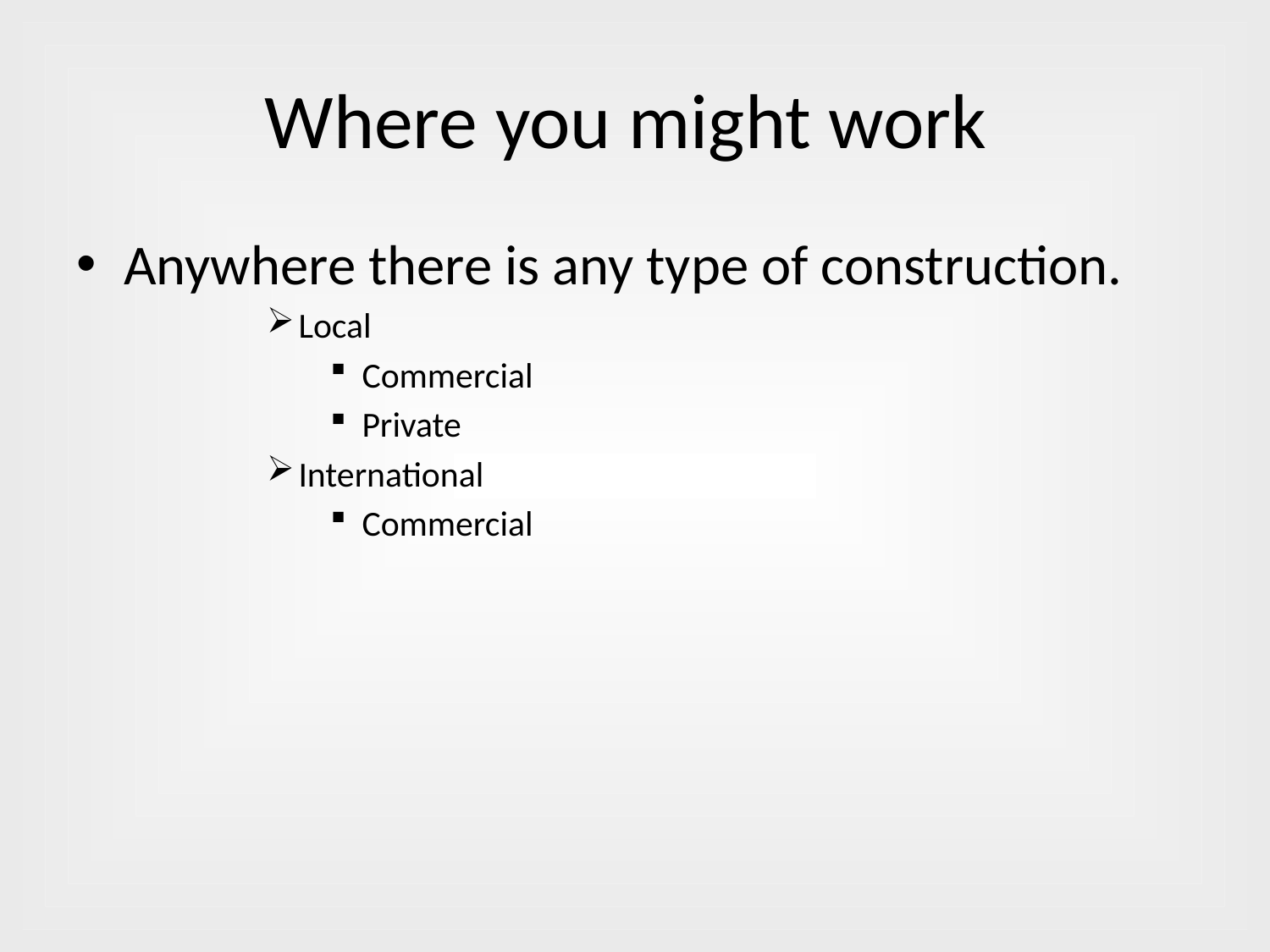

# Where you might work
Anywhere there is any type of construction.
Local
Commercial
Private
International
Commercial